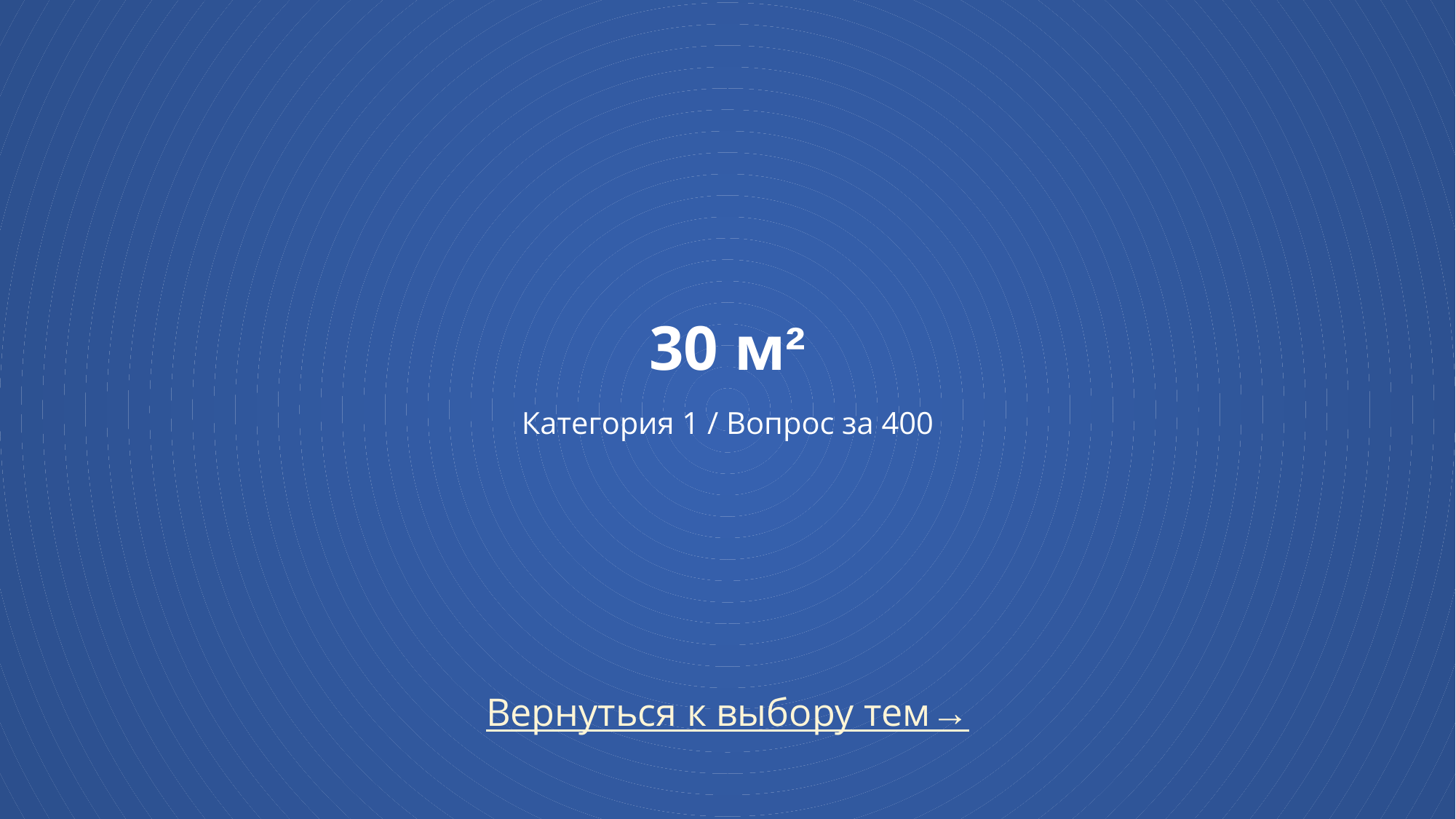

# 30 м² Категория 1 / Вопрос за 400
Вернуться к выбору тем→